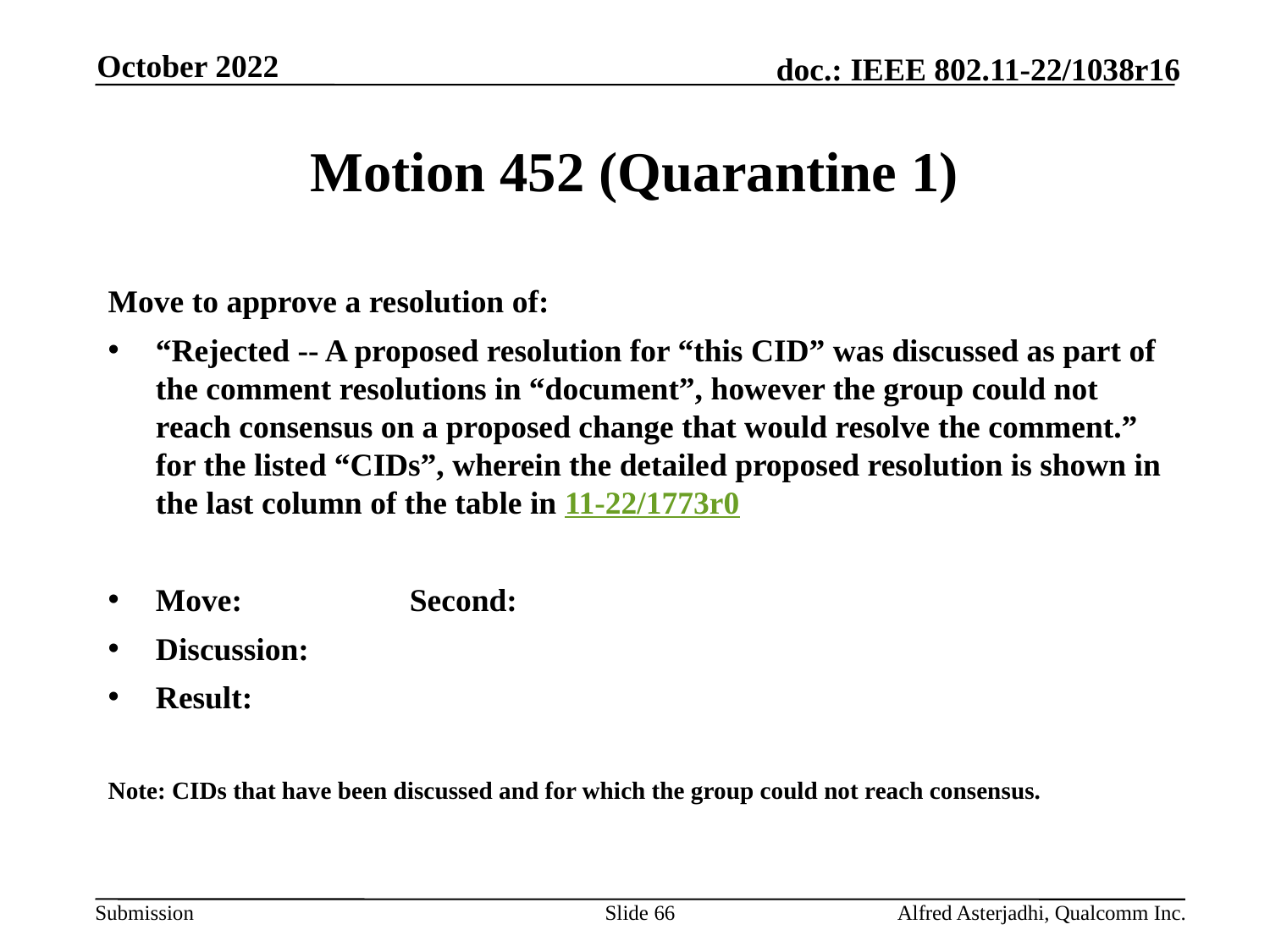

October 2022
# Motion 452 (Quarantine 1)
Move to approve a resolution of:
“Rejected -- A proposed resolution for “this CID” was discussed as part of the comment resolutions in “document”, however the group could not reach consensus on a proposed change that would resolve the comment.” for the listed “CIDs”, wherein the detailed proposed resolution is shown in the last column of the table in 11-22/1773r0

Move: 		Second:
Discussion:
Result:

Note: CIDs that have been discussed and for which the group could not reach consensus.
Slide 66
Alfred Asterjadhi, Qualcomm Inc.